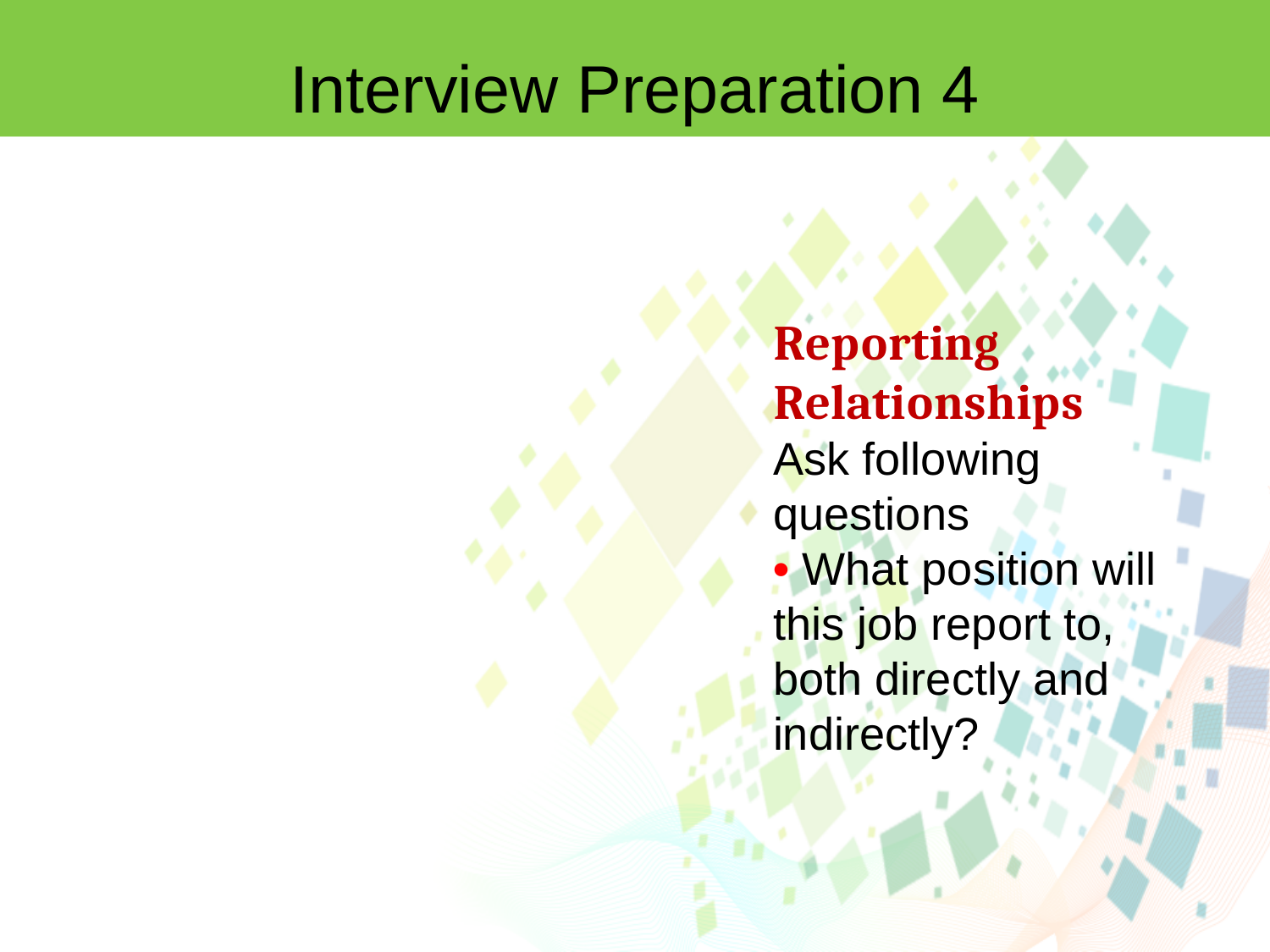

Interview Preparation 4
Reporting Relationships
Ask following questions
• What position will this job report to, both directly and indirectly?